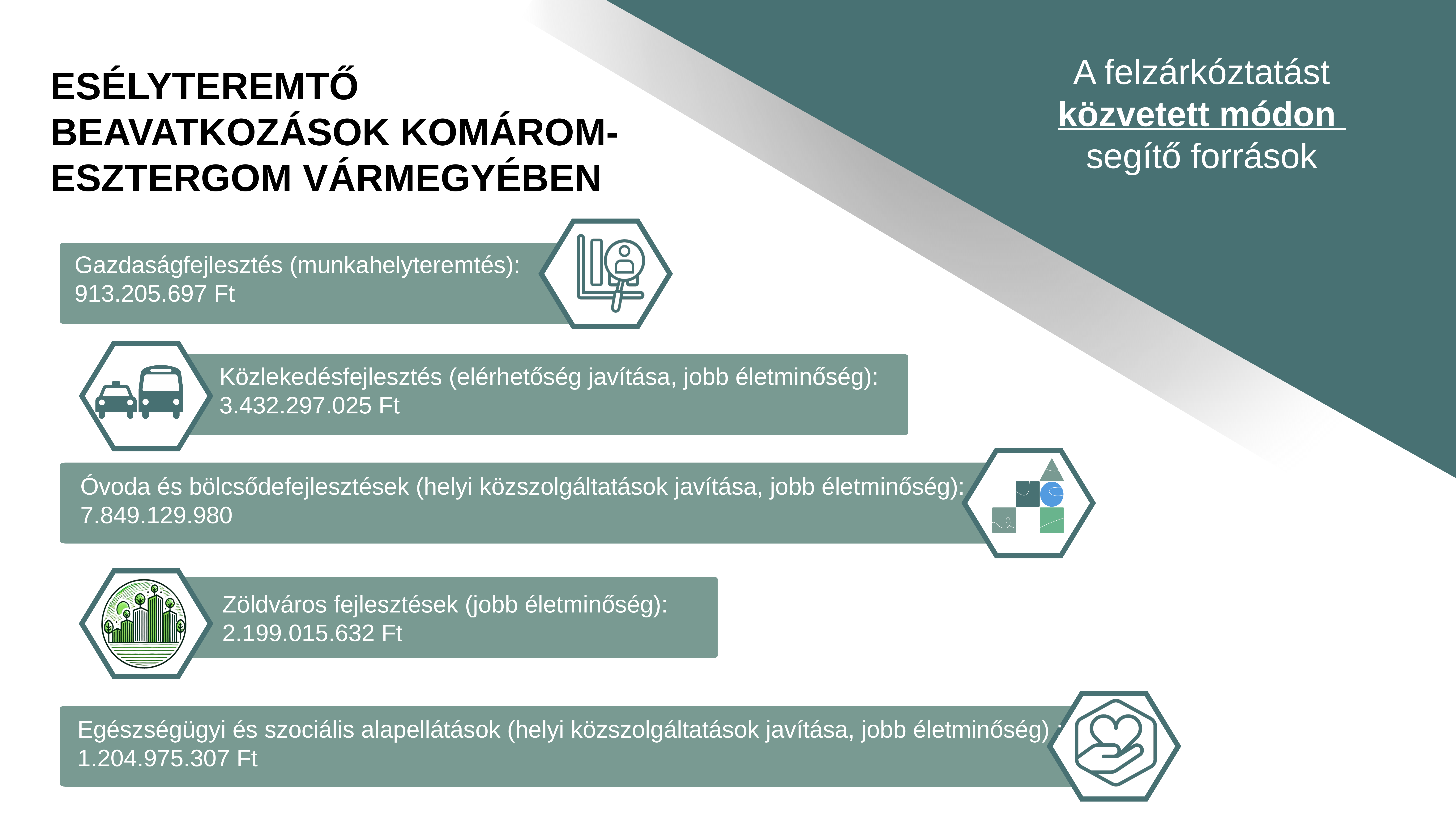

A felzárkóztatást
közvetett módon
segítő források
Esélyteremtő beavatkozások Komárom-Esztergom vármegyében

Gazdaságfejlesztés (munkahelyteremtés):
913.205.697 Ft

Közlekedésfejlesztés (elérhetőség javítása, jobb életminőség):
3.432.297.025 Ft

Óvoda és bölcsődefejlesztések (helyi közszolgáltatások javítása, jobb életminőség): 7.849.129.980

Zöldváros fejlesztések (jobb életminőség):
2.199.015.632 Ft

Egészségügyi és szociális alapellátások (helyi közszolgáltatások javítása, jobb életminőség) :
1.204.975.307 Ft